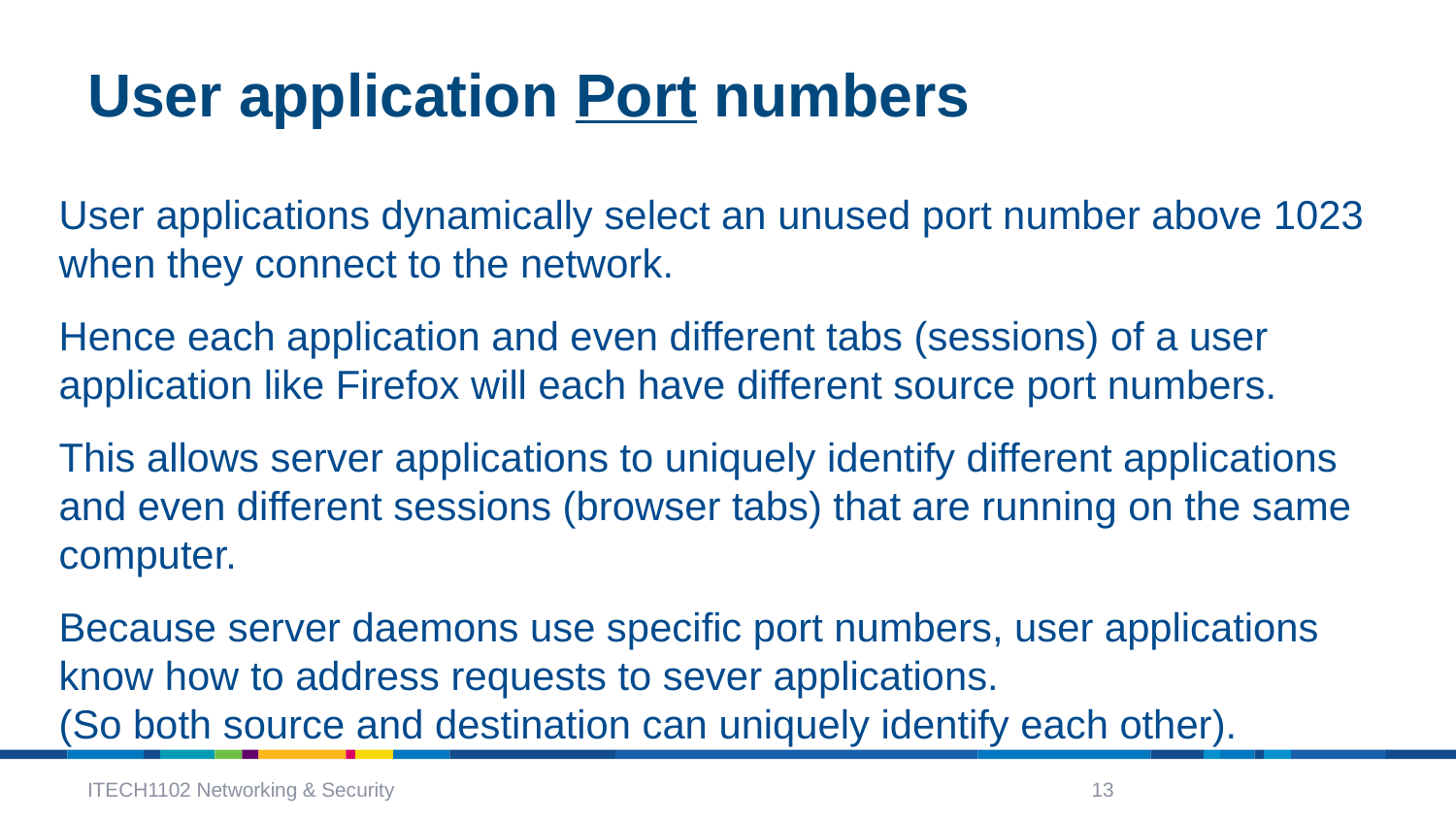

# User application Port numbers
User applications dynamically select an unused port number above 1023 when they connect to the network.
Hence each application and even different tabs (sessions) of a user application like Firefox will each have different source port numbers.
This allows server applications to uniquely identify different applications and even different sessions (browser tabs) that are running on the same computer.
Because server daemons use specific port numbers, user applications know how to address requests to sever applications.
(So both source and destination can uniquely identify each other).

ITECH1102 Networking & Security
13